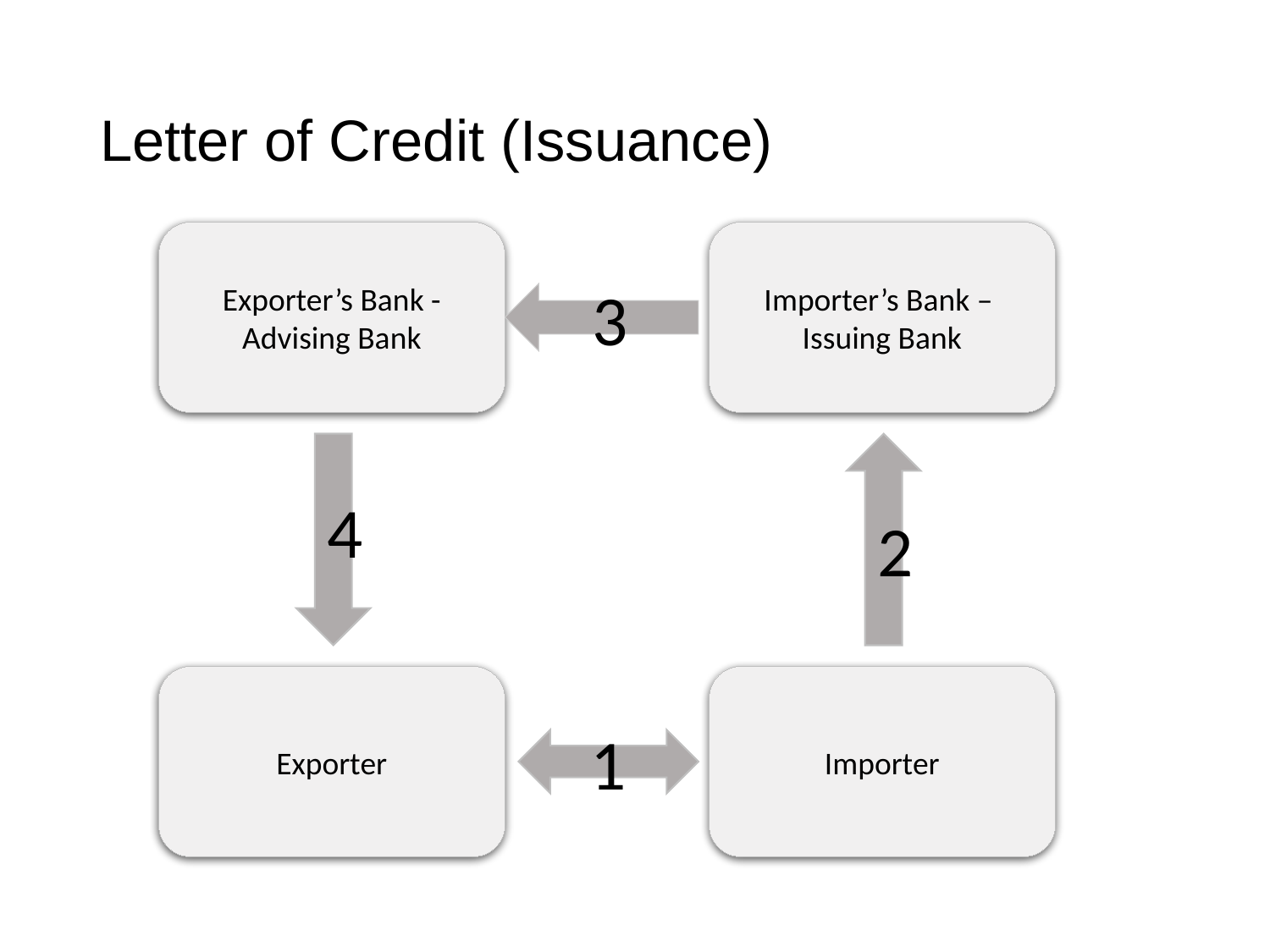

# Letter of Credit (Issuance)
Exporter’s Bank - Advising Bank
Importer’s Bank –
Issuing Bank
3
4
2
Exporter
Importer
1